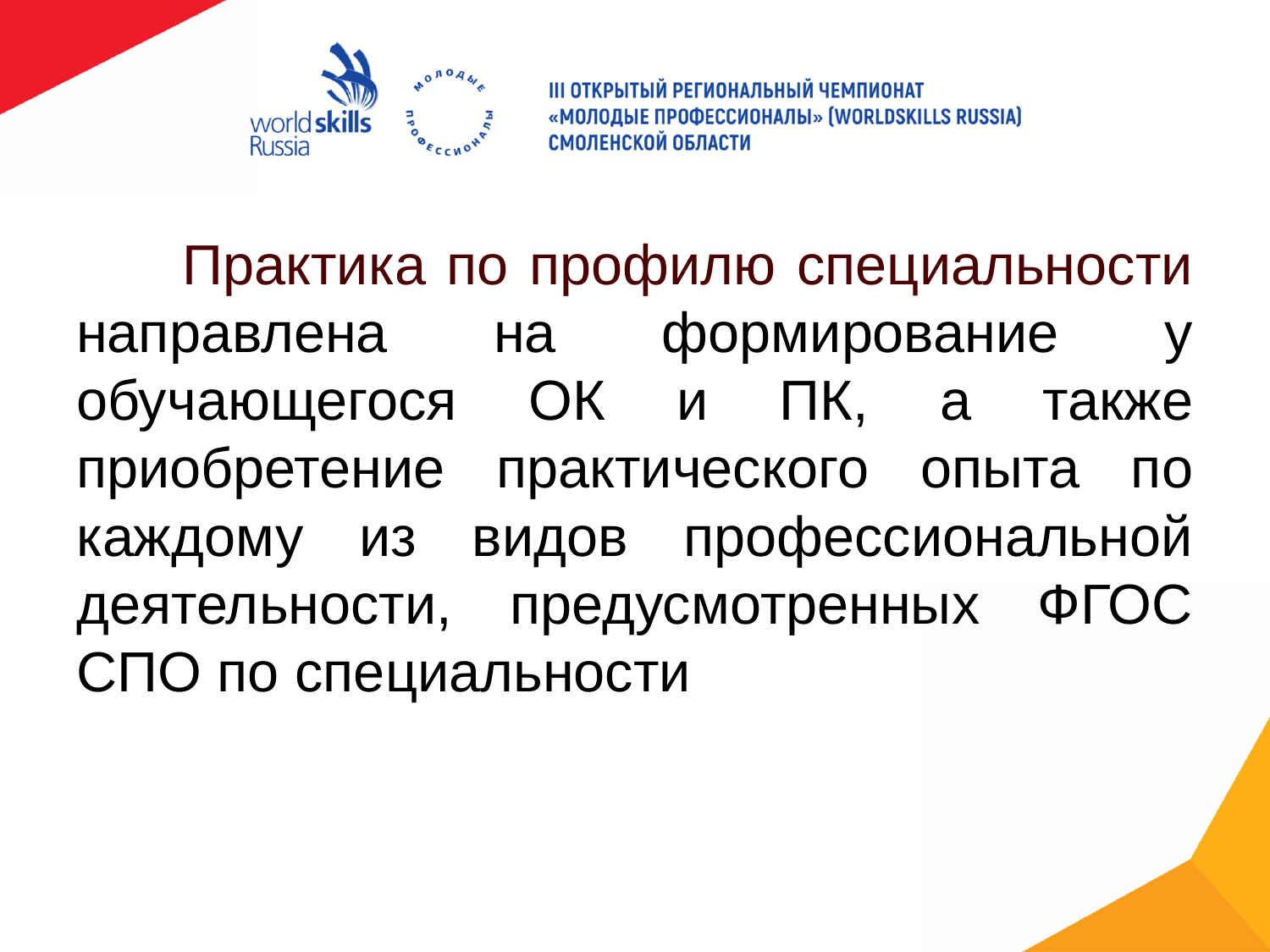

Практика по профилю специальности направлена на формирование у обучающегося ОК и ПК, а также приобретение практического опыта по каждому из видов профессиональной деятельности, предусмотренных ФГОС СПО по специальности